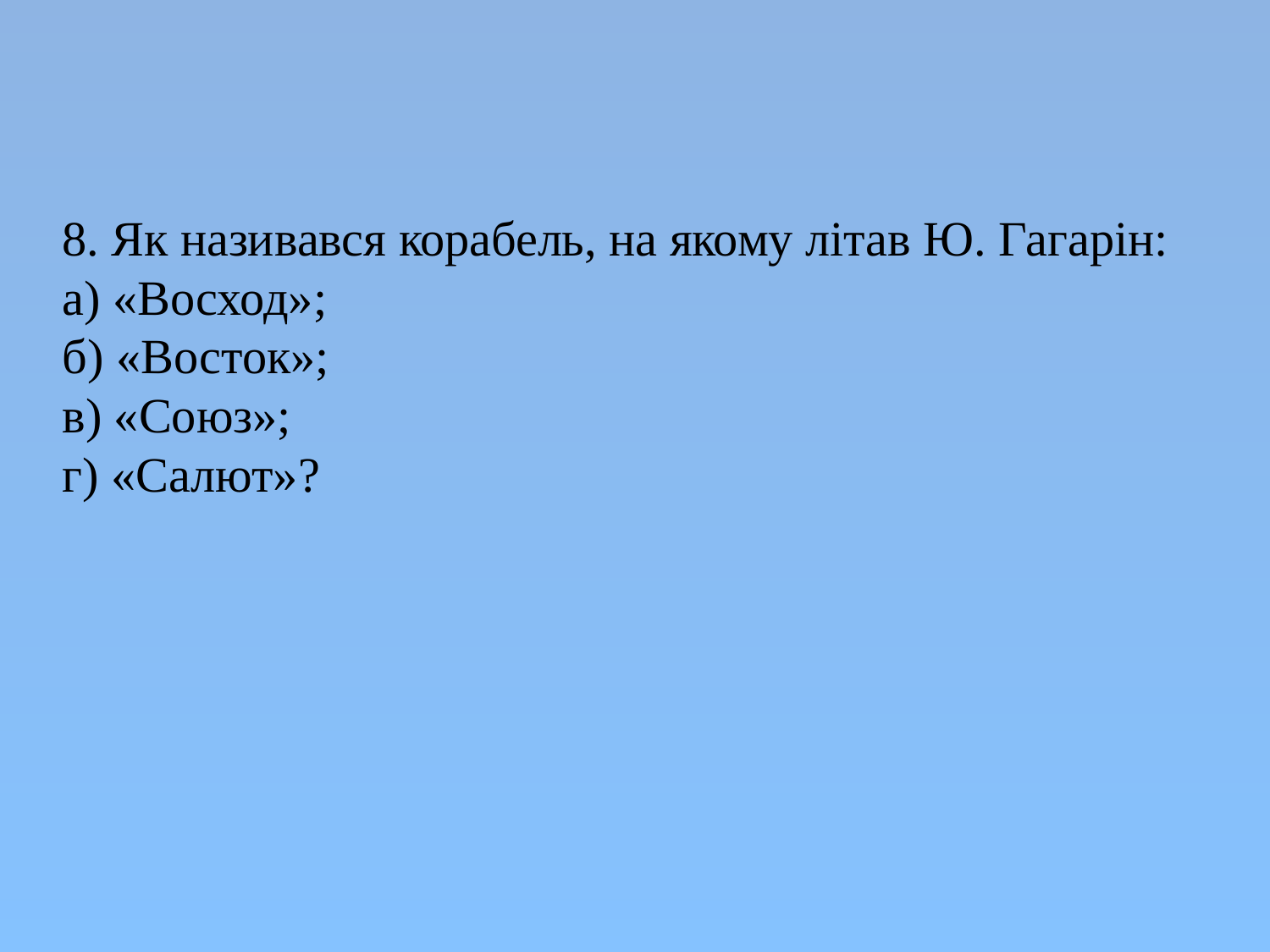

8. Як називався корабель, на якому літав Ю. Гагарін:
а) «Восход»;
б) «Восток»;
в) «Союз»;
г) «Салют»?